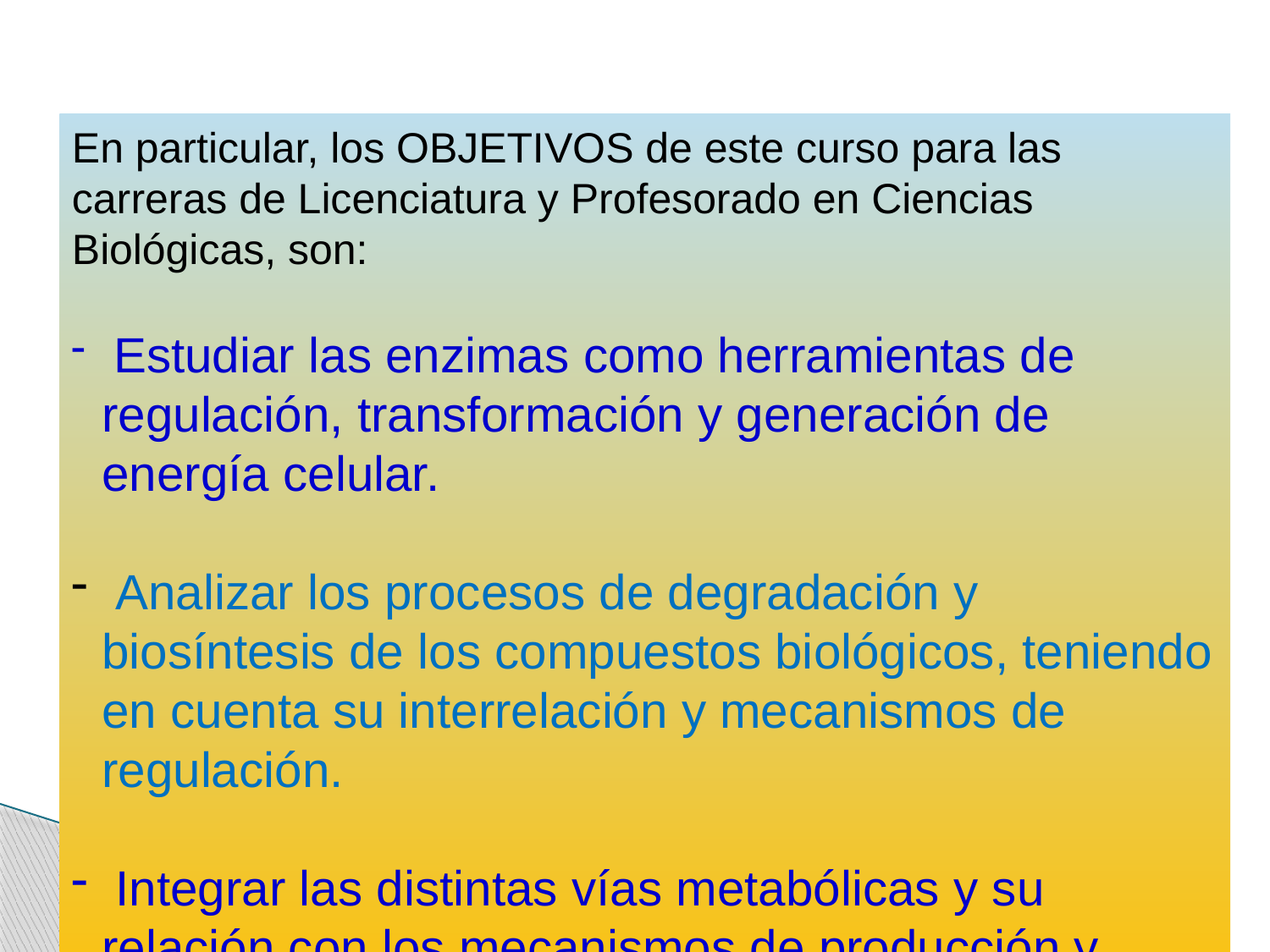

En particular, los OBJETIVOS de este curso para las carreras de Licenciatura y Profesorado en Ciencias Biológicas, son:

 Estudiar las enzimas como herramientas de regulación, transformación y generación de energía celular.

 Analizar los procesos de degradación y biosíntesis de los compuestos biológicos, teniendo en cuenta su interrelación y mecanismos de regulación.

 Integrar las distintas vías metabólicas y su relación con los mecanismos de producción y utilización de energía por parte de los seres vivos.